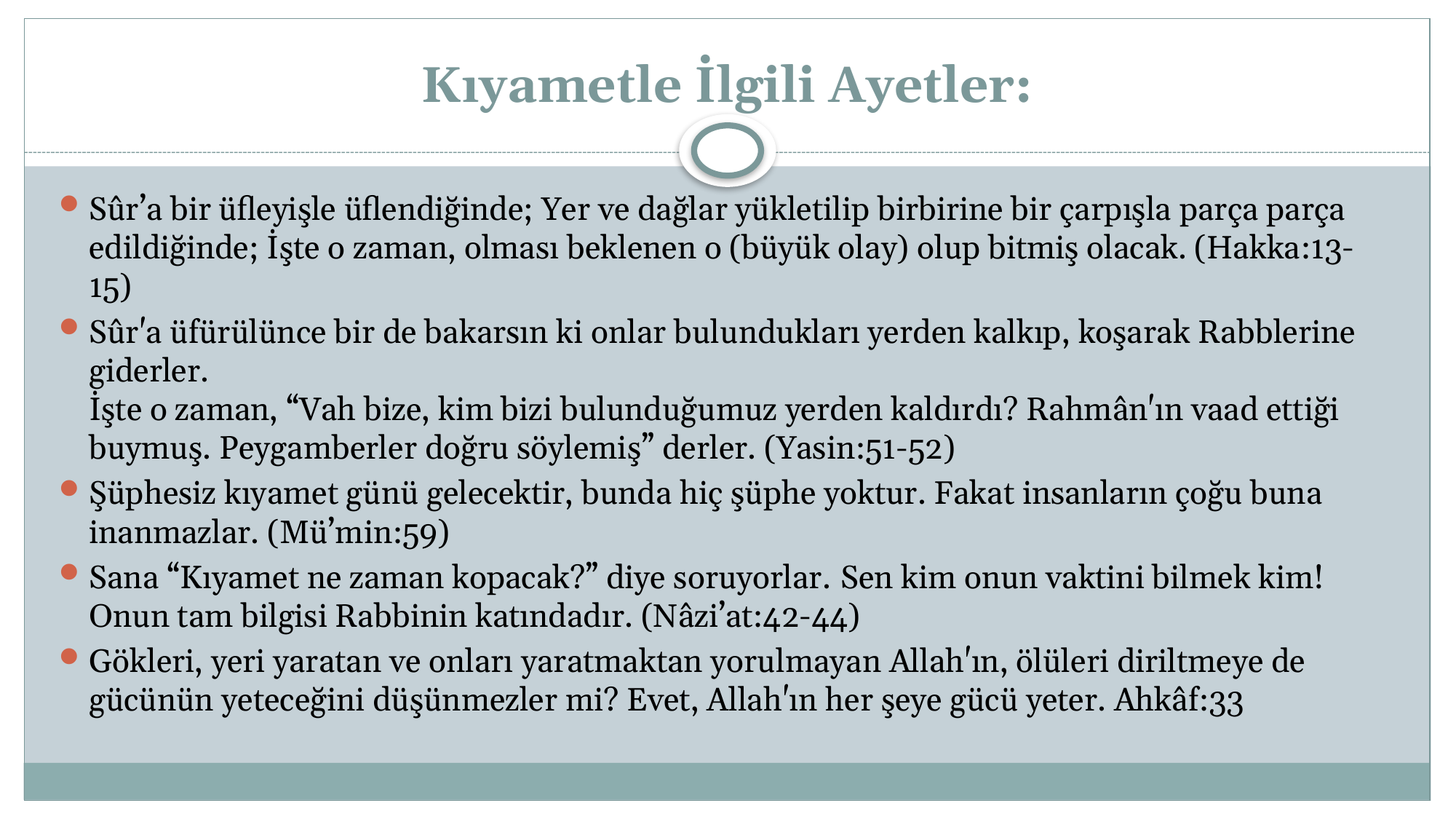

# Kıyametle İlgili Ayetler:
Sûr’a bir üfleyişle üflendiğinde; Yer ve dağlar yükletilip birbirine bir çarpışla parça parça edildiğinde; İşte o zaman, olması beklenen o (büyük olay) olup bitmiş olacak. (Hakka:13-15)
Sûr'a üfürülünce bir de bakarsın ki onlar bulundukları yerden kalkıp, koşarak Rabblerine giderler.
İşte o zaman, “Vah bize, kim bizi bulunduğumuz yerden kaldırdı? Rahmân'ın vaad ettiği buymuş. Peygamberler doğru söylemiş” derler. (Yasin:51-52)
Şüphesiz kıyamet günü gelecektir, bunda hiç şüphe yoktur. Fakat insanların çoğu buna inanmazlar. (Mü’min:59)
Sana “Kıyamet ne zaman kopacak?” diye soruyorlar. Sen kim onun vaktini bilmek kim! Onun tam bilgisi Rabbinin katındadır. (Nâzi’at:42-44)
Gökleri, yeri yaratan ve onları yaratmaktan yorulmayan Allah'ın, ölüleri diriltmeye de gücünün yeteceğini düşünmezler mi? Evet, Allah'ın her şeye gücü yeter. Ahkâf:33